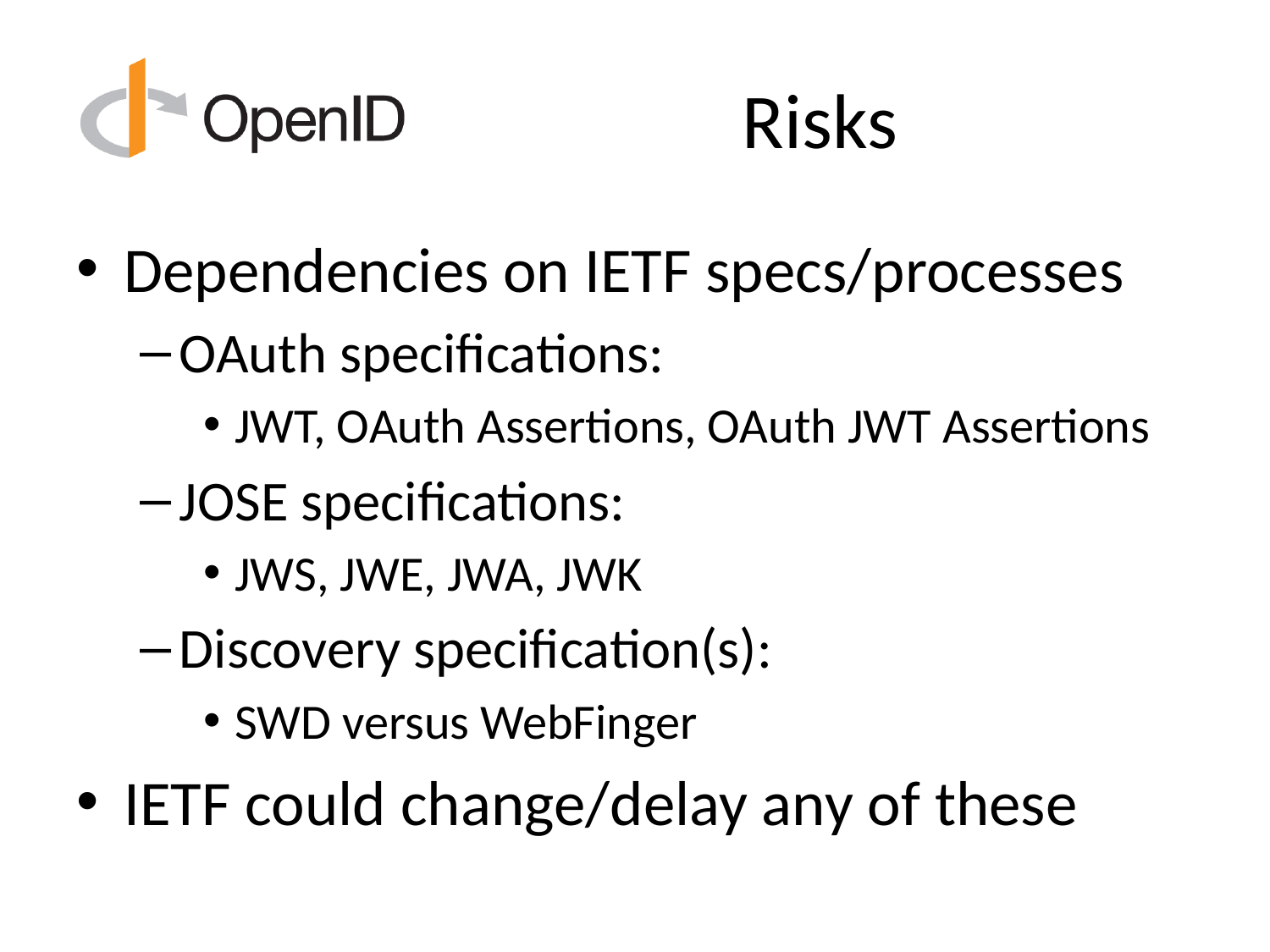

# Risks
Dependencies on IETF specs/processes
OAuth specifications:
JWT, OAuth Assertions, OAuth JWT Assertions
JOSE specifications:
JWS, JWE, JWA, JWK
Discovery specification(s):
SWD versus WebFinger
IETF could change/delay any of these